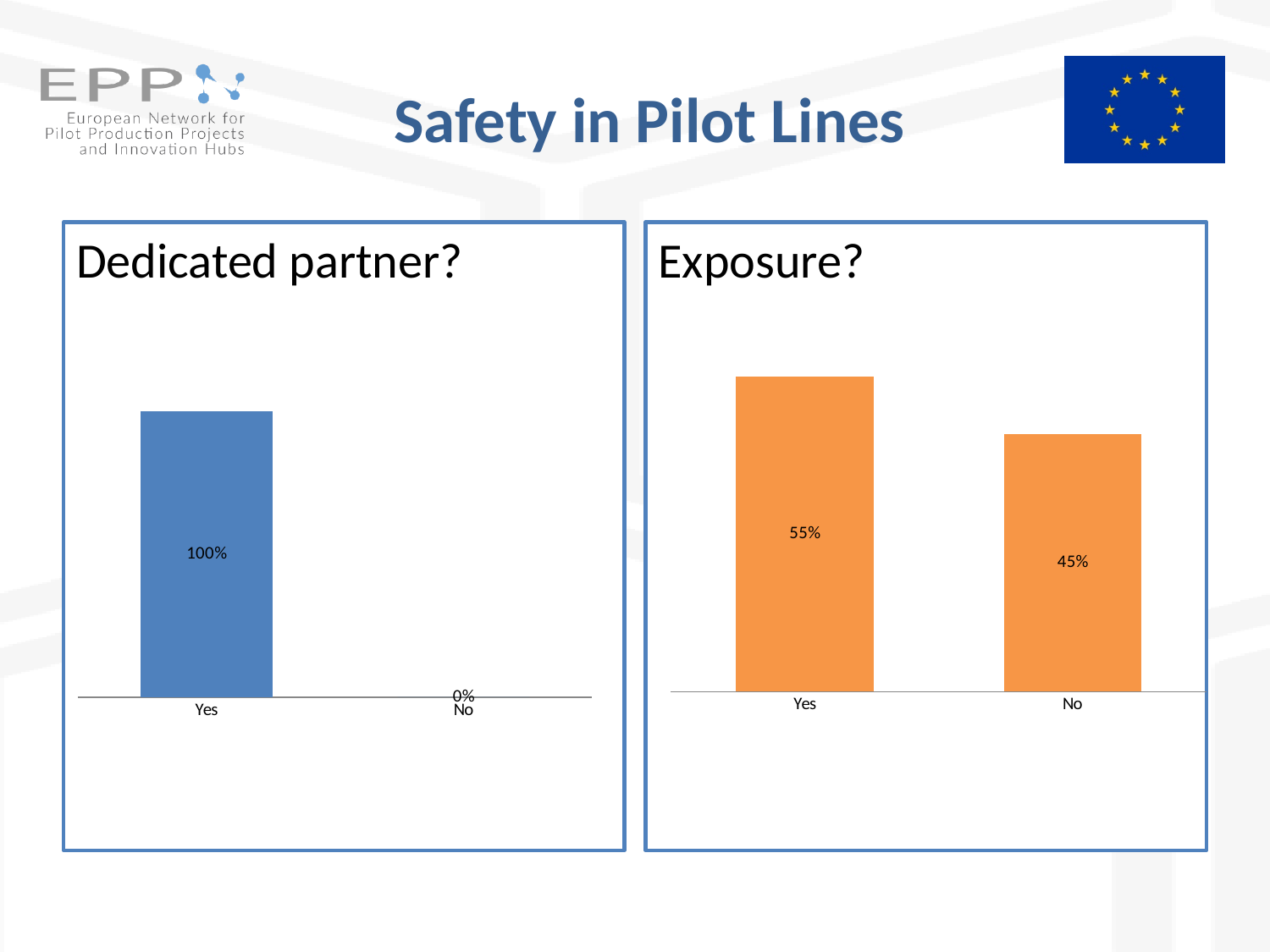

# Safety in Pilot Lines
Dedicated partner?
Exposure?

### Chart

| Category |  |
|---|---|
| Yes | 0.55 |
| No | 0.45 |

### Chart

| Category |  |
|---|---|
| Yes | 1.0 |
| No | 0.0 |